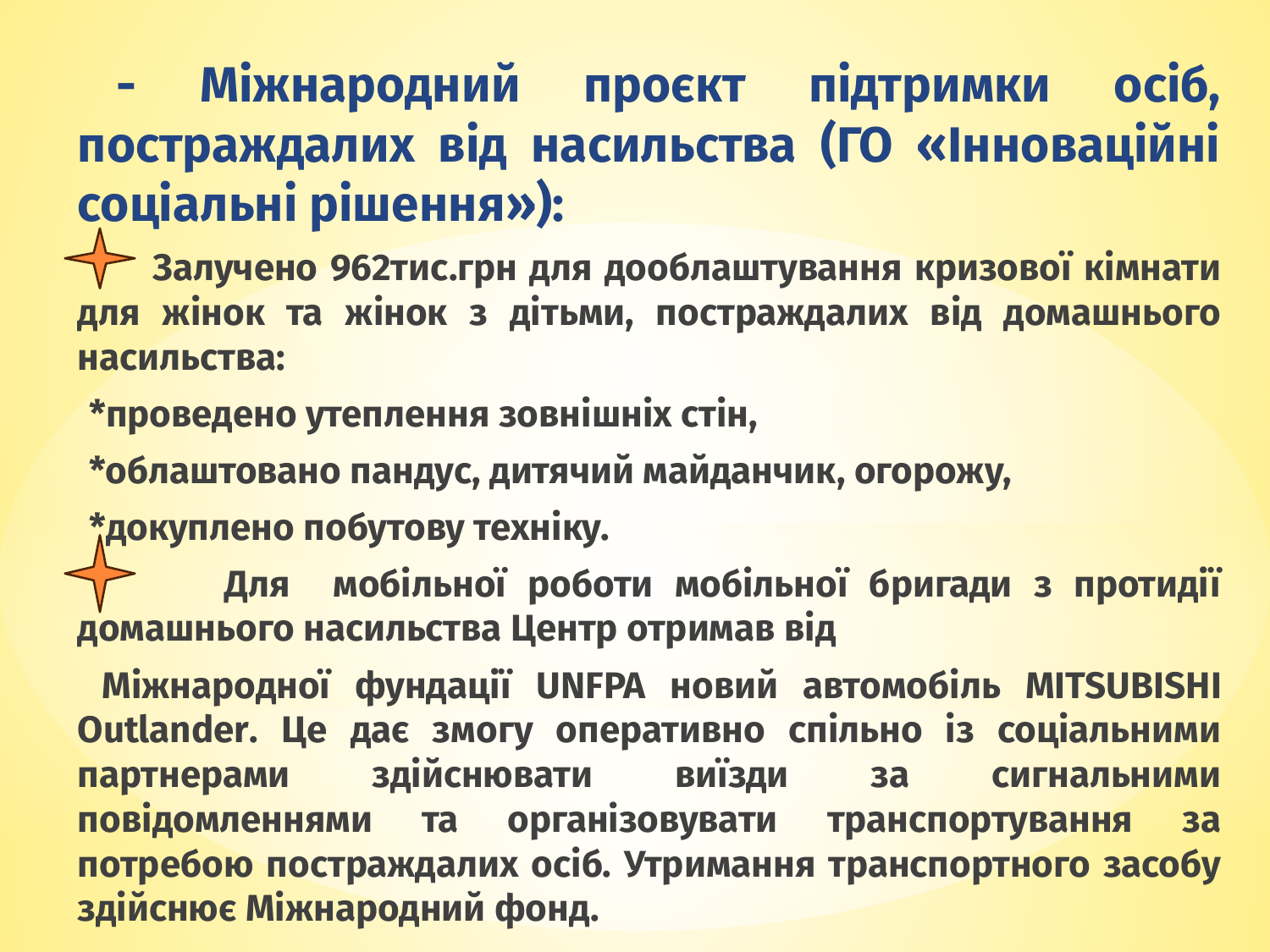

- Міжнародний проєкт підтримки осіб, постраждалих від насильства (ГО «Інноваційні соціальні рішення»):
        Залучено 962тис.грн для дооблаштування кризової кімнати для жінок та жінок з дітьми, постраждалих від домашнього насильства:
    *проведено утеплення зовнішніх стін,
    *облаштовано пандус, дитячий майданчик, огорожу,
    *докуплено побутову техніку.
        Для  мобільної роботи мобільної бригади з протидії домашнього насильства Центр отримав від
  Міжнародної фундації UNFPA новий автомобіль MITSUBISHI Outlander. Це дає змогу оперативно спільно із соціальними партнерами здійснювати виїзди за сигнальними повідомленнями та організовувати транспортування за потребою постраждалих осіб. Утримання транспортного засобу здійснює Міжнародний фонд.